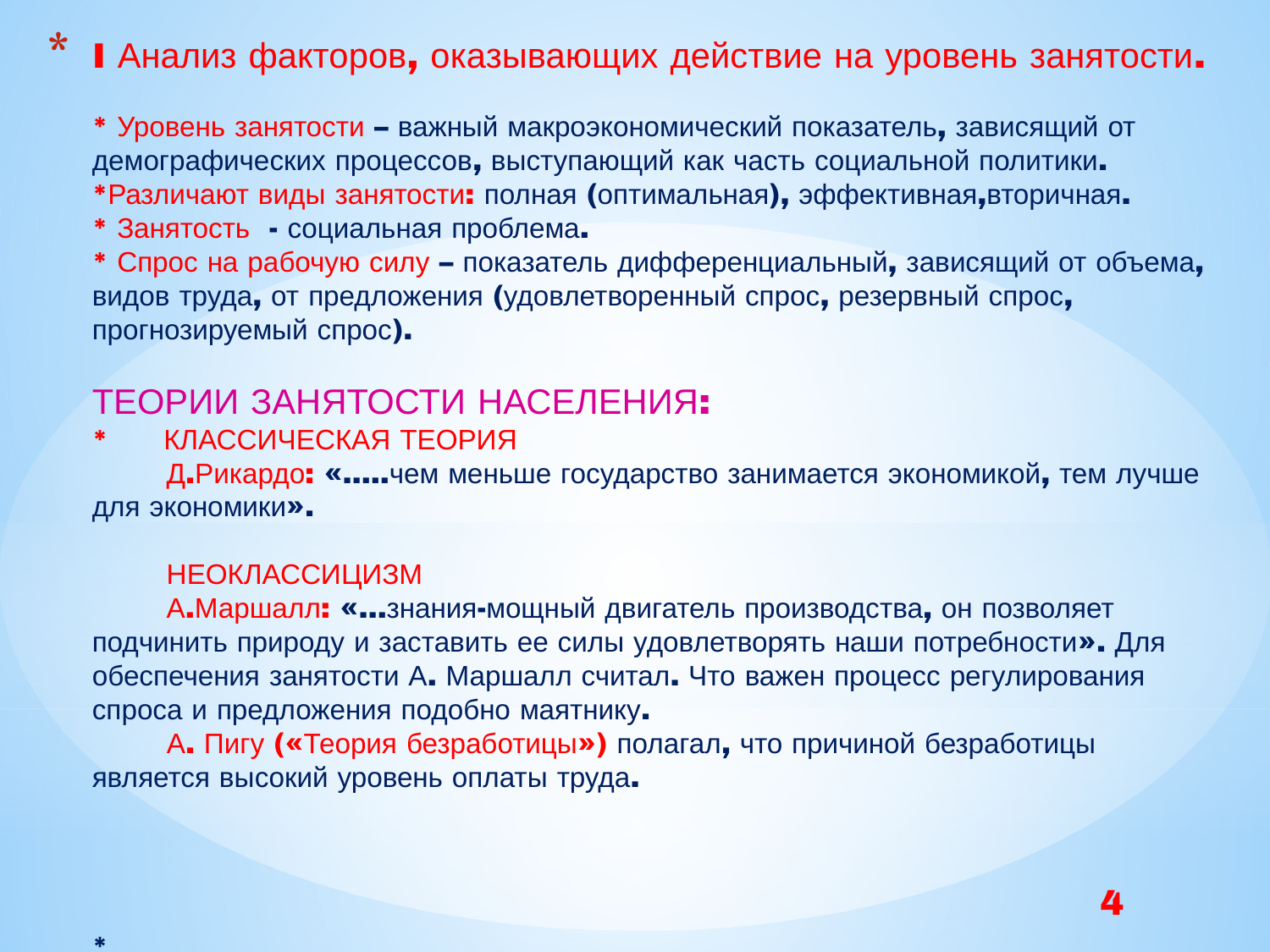

# I Анализ факторов, оказывающих действие на уровень занятости. * Уровень занятости – важный макроэкономический показатель, зависящий от демографических процессов, выступающий как часть социальной политики. *Различают виды занятости: полная (оптимальная), эффективная,вторичная. * Занятость  - социальная проблема. * Спрос на рабочую силу – показатель дифференциальный, зависящий от объема, видов труда, от предложения (удовлетворенный спрос, резервный спрос, прогнозируемый спрос). ТЕОРИИ ЗАНЯТОСТИ НАСЕЛЕНИЯ: *      КЛАССИЧЕСКАЯ ТЕОРИЯ Д.Рикардо: «…..чем меньше государство занимается экономикой, тем лучше для экономики». НЕОКЛАССИЦИЗМ А.Маршалл: «…знания-мощный двигатель производства, он позволяет подчинить природу и заставить ее силы удовлетворять наши потребности». Для обеспечения занятости А. Маршалл считал. Что важен процесс регулирования спроса и предложения подобно маятнику. А. Пигу («Теория безработицы») полагал, что причиной безработицы является высокий уровень оплаты труда. *

4